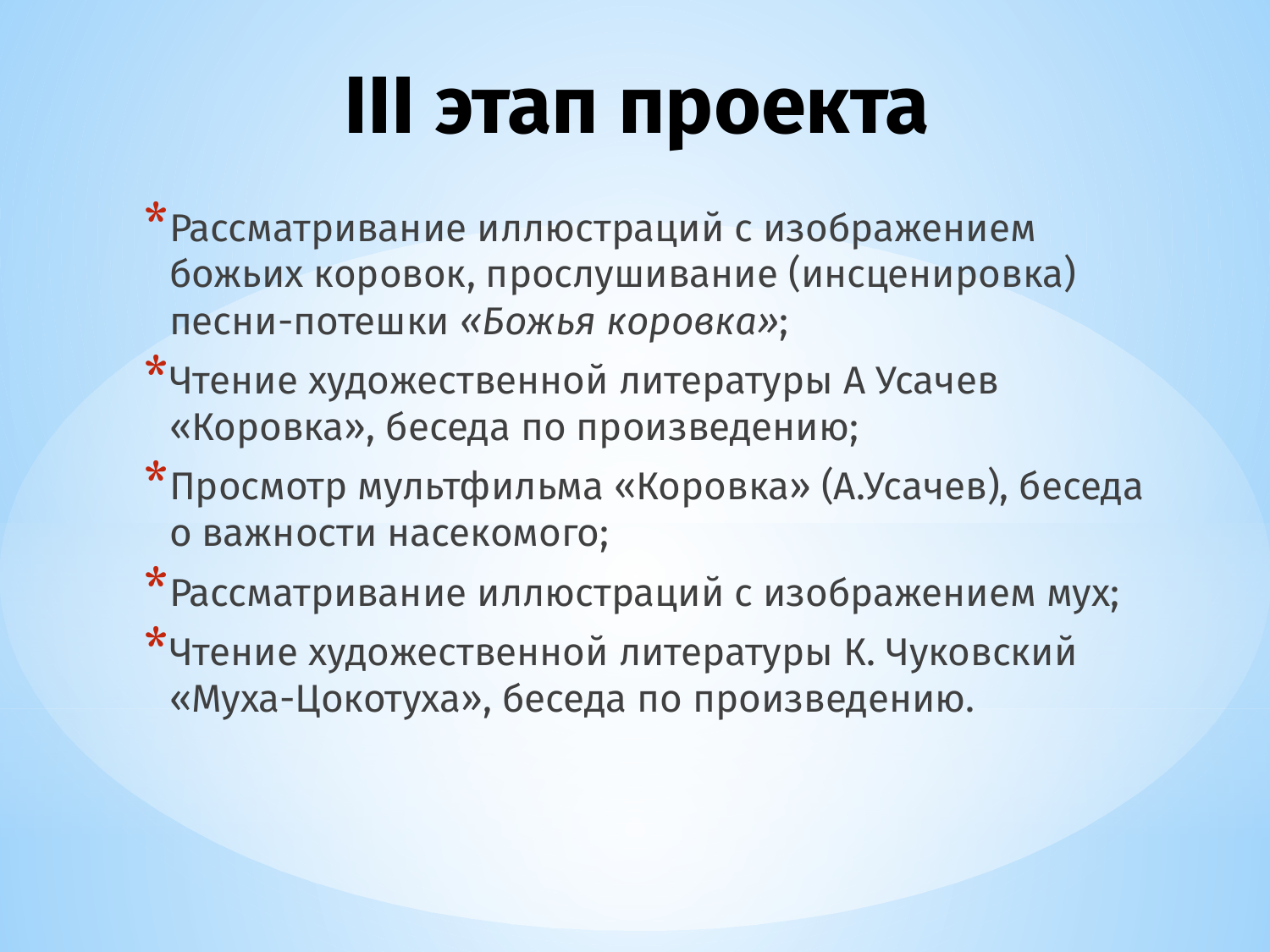

# III этап проекта
Рассматривание иллюстраций с изображением божьих коровок, прослушивание (инсценировка) песни-потешки «Божья коровка»;
Чтение художественной литературы А Усачев «Коровка», беседа по произведению;
Просмотр мультфильма «Коровка» (А.Усачев), беседа о важности насекомого;
Рассматривание иллюстраций с изображением мух;
Чтение художественной литературы К. Чуковский «Муха-Цокотуха», беседа по произведению.